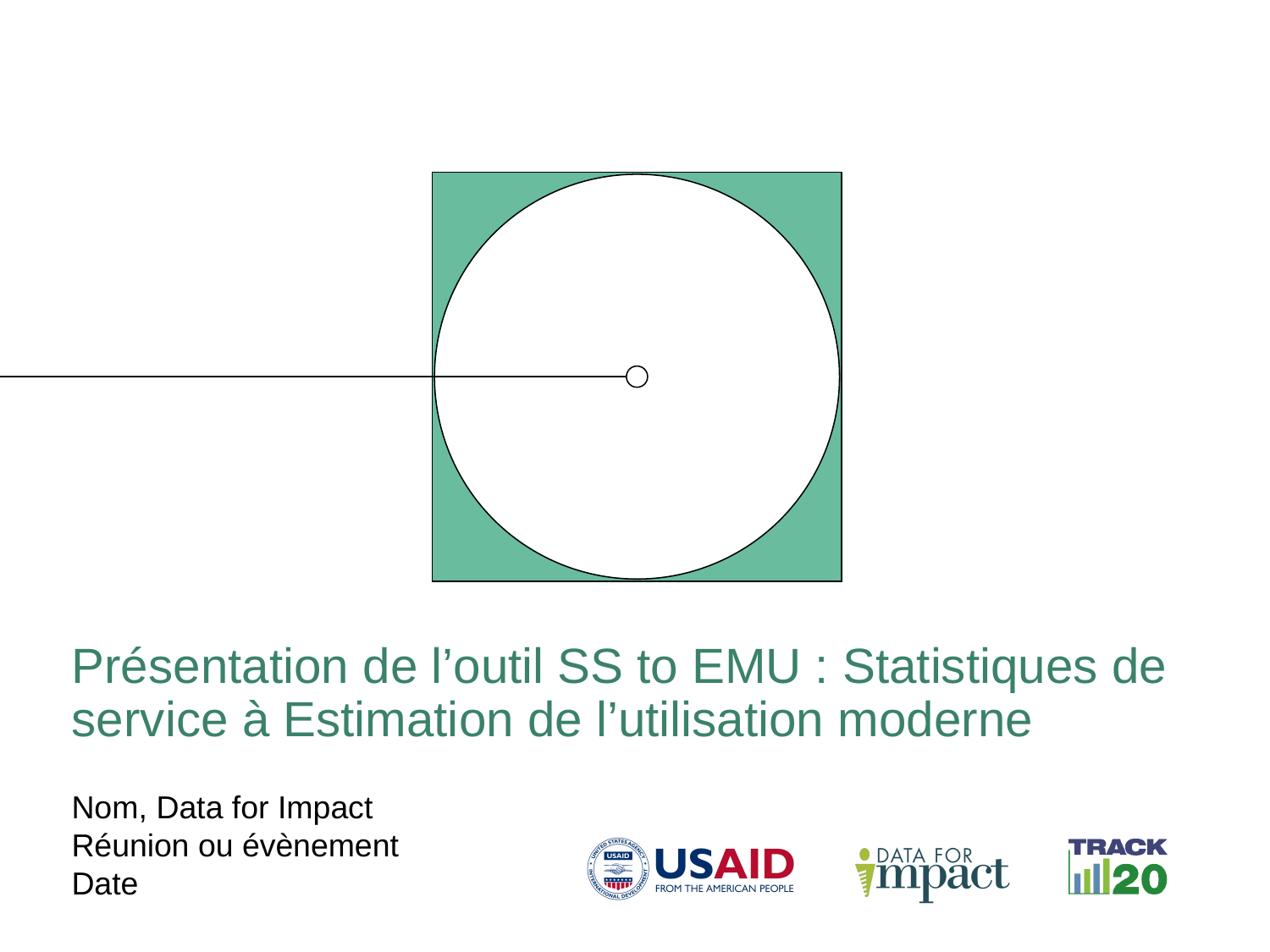

Présentation de l’outil SS to EMU : Statistiques de service à Estimation de l’utilisation moderne
Nom, Data for Impact
Réunion ou évènement
Date